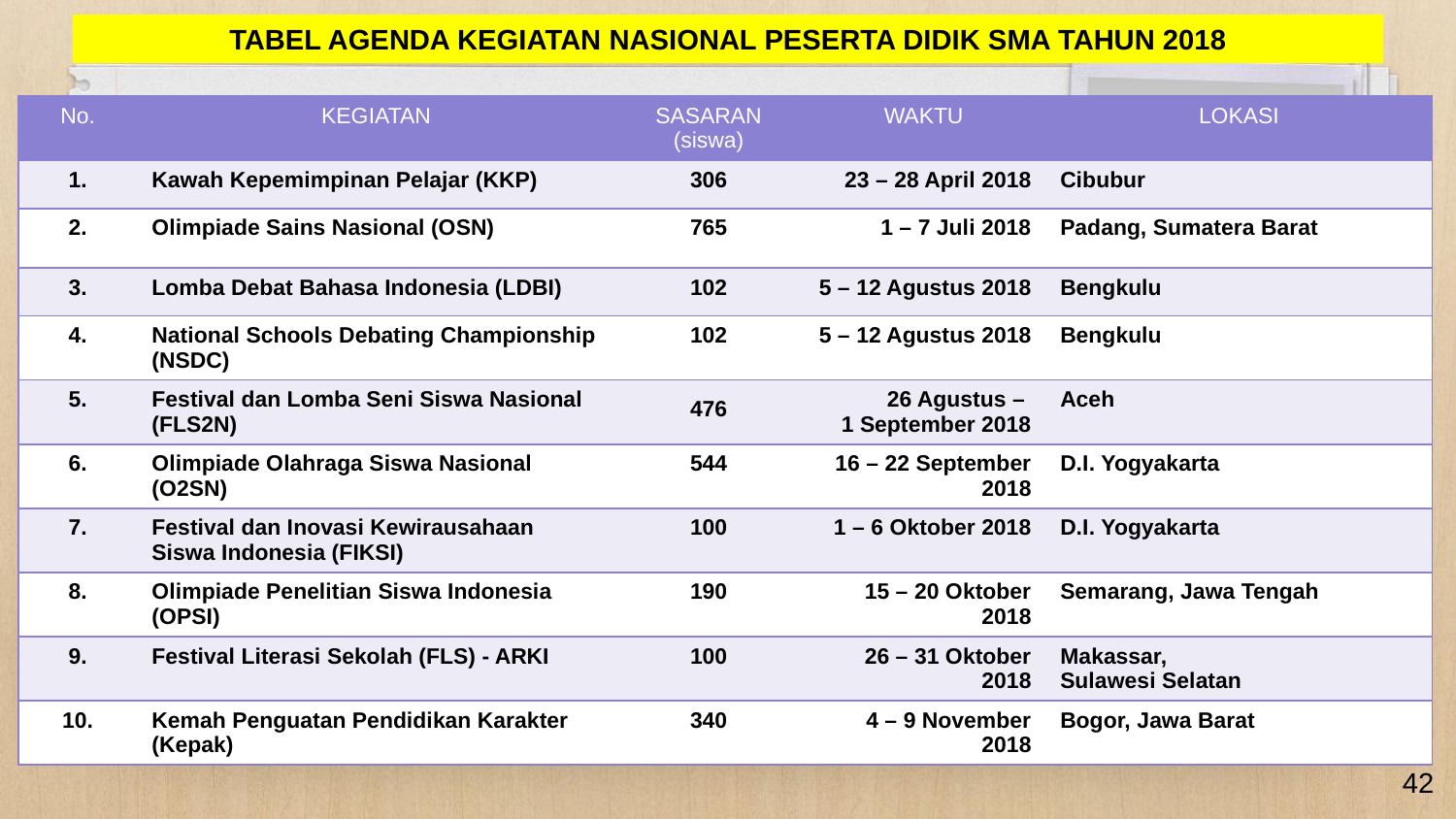

TABEL AGENDA KEGIATAN NASIONAL PESERTA DIDIK SMA TAHUN 2018
#
| No. | KEGIATAN | SASARAN (siswa) | WAKTU | LOKASI |
| --- | --- | --- | --- | --- |
| 1. | Kawah Kepemimpinan Pelajar (KKP) | 306 | 23 – 28 April 2018 | Cibubur |
| 2. | Olimpiade Sains Nasional (OSN) | 765 | 1 – 7 Juli 2018 | Padang, Sumatera Barat |
| 3. | Lomba Debat Bahasa Indonesia (LDBI) | 102 | 5 – 12 Agustus 2018 | Bengkulu |
| 4. | National Schools Debating Championship (NSDC) | 102 | 5 – 12 Agustus 2018 | Bengkulu |
| 5. | Festival dan Lomba Seni Siswa Nasional (FLS2N) | 476 | 26 Agustus – 1 September 2018 | Aceh |
| 6. | Olimpiade Olahraga Siswa Nasional (O2SN) | 544 | 16 – 22 September 2018 | D.I. Yogyakarta |
| 7. | Festival dan Inovasi Kewirausahaan Siswa Indonesia (FIKSI) | 100 | 1 – 6 Oktober 2018 | D.I. Yogyakarta |
| 8. | Olimpiade Penelitian Siswa Indonesia (OPSI) | 190 | 15 – 20 Oktober 2018 | Semarang, Jawa Tengah |
| 9. | Festival Literasi Sekolah (FLS) - ARKI | 100 | 26 – 31 Oktober 2018 | Makassar, Sulawesi Selatan |
| 10. | Kemah Penguatan Pendidikan Karakter (Kepak) | 340 | 4 – 9 November 2018 | Bogor, Jawa Barat |

42